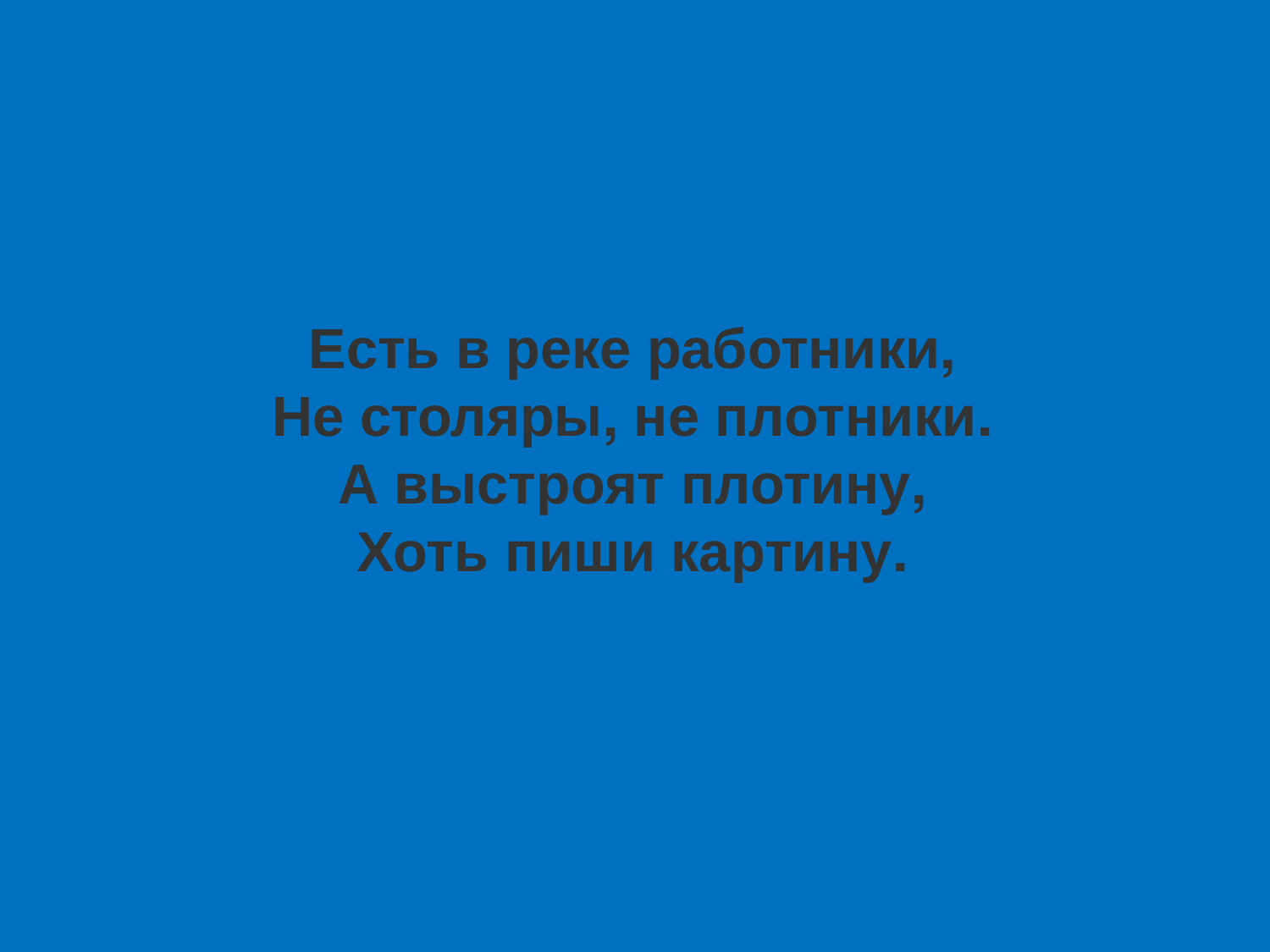

Есть в реке работники,
Не столяры, не плотники.
А выстроят плотину,
Хоть пиши картину.